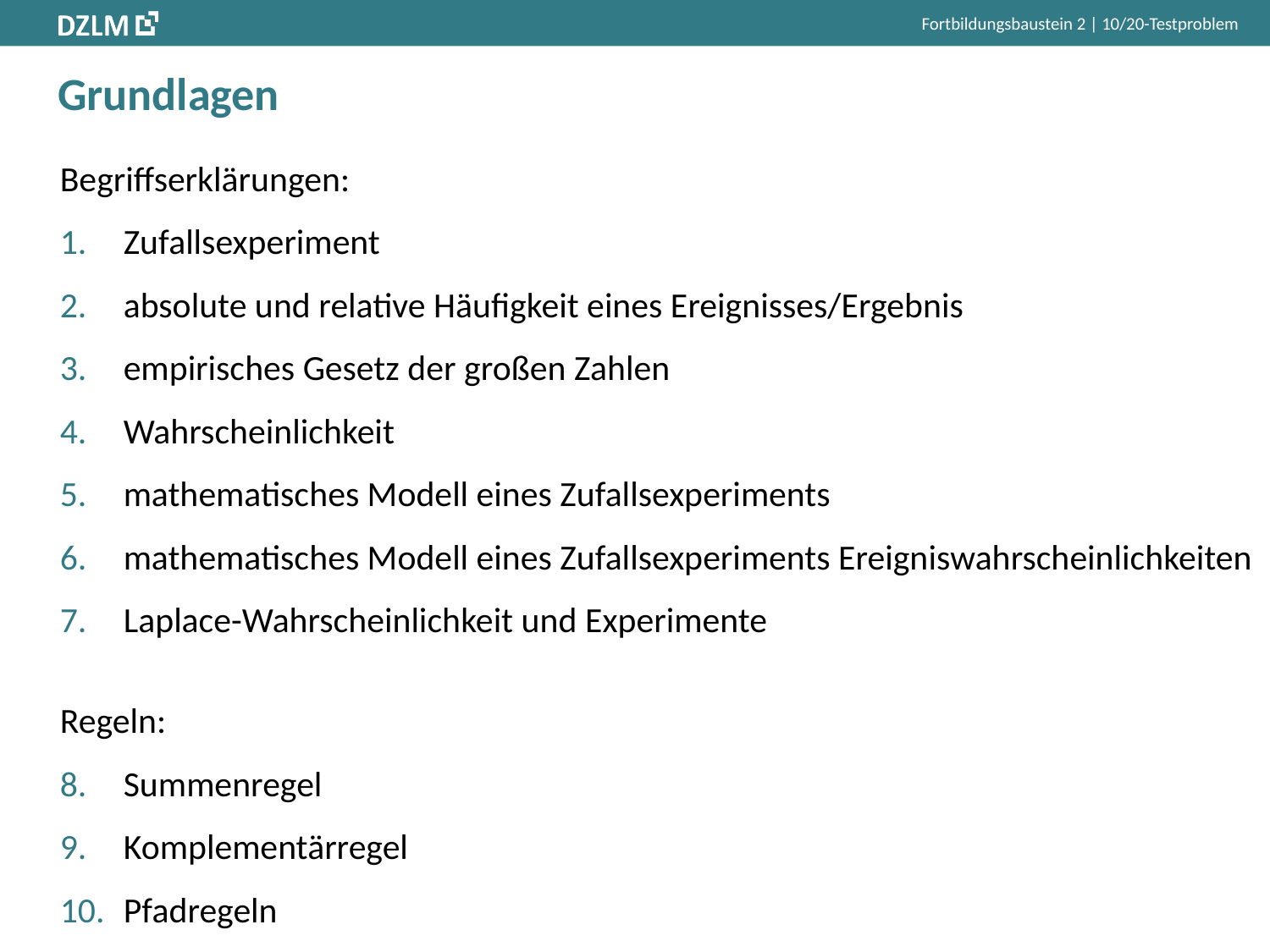

Fortbildungsbaustein 2 | 10/20-Testproblem
# Grundlagen
Begriffserklärungen:
Zufallsexperiment
absolute und relative Häufigkeit eines Ereignisses/Ergebnis
empirisches Gesetz der großen Zahlen
Wahrscheinlichkeit
mathematisches Modell eines Zufallsexperiments
mathematisches Modell eines Zufallsexperiments Ereigniswahrscheinlichkeiten
Laplace-Wahrscheinlichkeit und Experimente

Regeln:
Summenregel
Komplementärregel
Pfadregeln